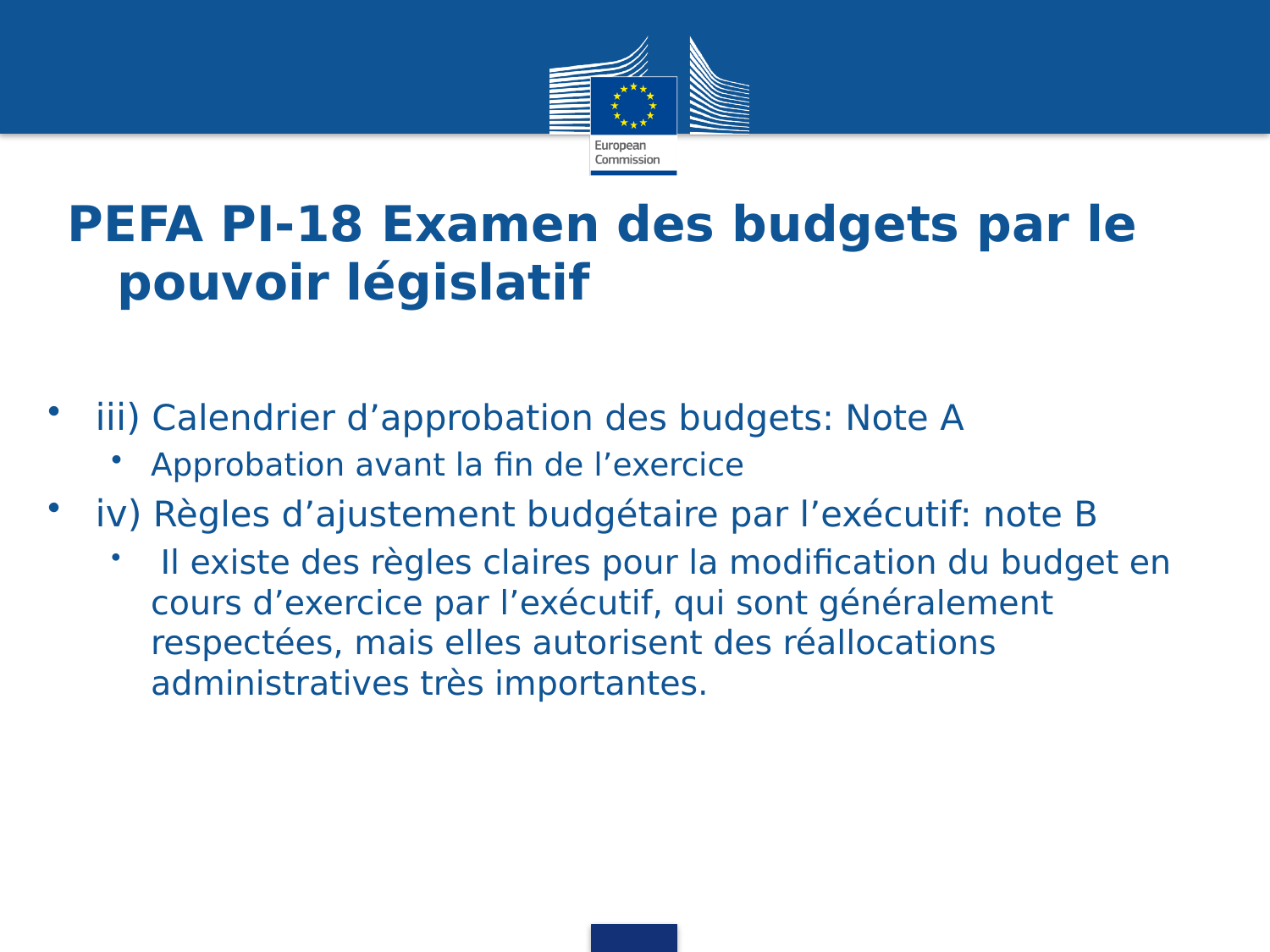

# PEFA PI-18 Examen des budgets par le pouvoir législatif

iii) Calendrier d’approbation des budgets: Note A
Approbation avant la fin de l’exercice
iv) Règles d’ajustement budgétaire par l’exécutif: note B
 Il existe des règles claires pour la modification du budget en cours d’exercice par l’exécutif, qui sont généralement respectées, mais elles autorisent des réallocations administratives très importantes.